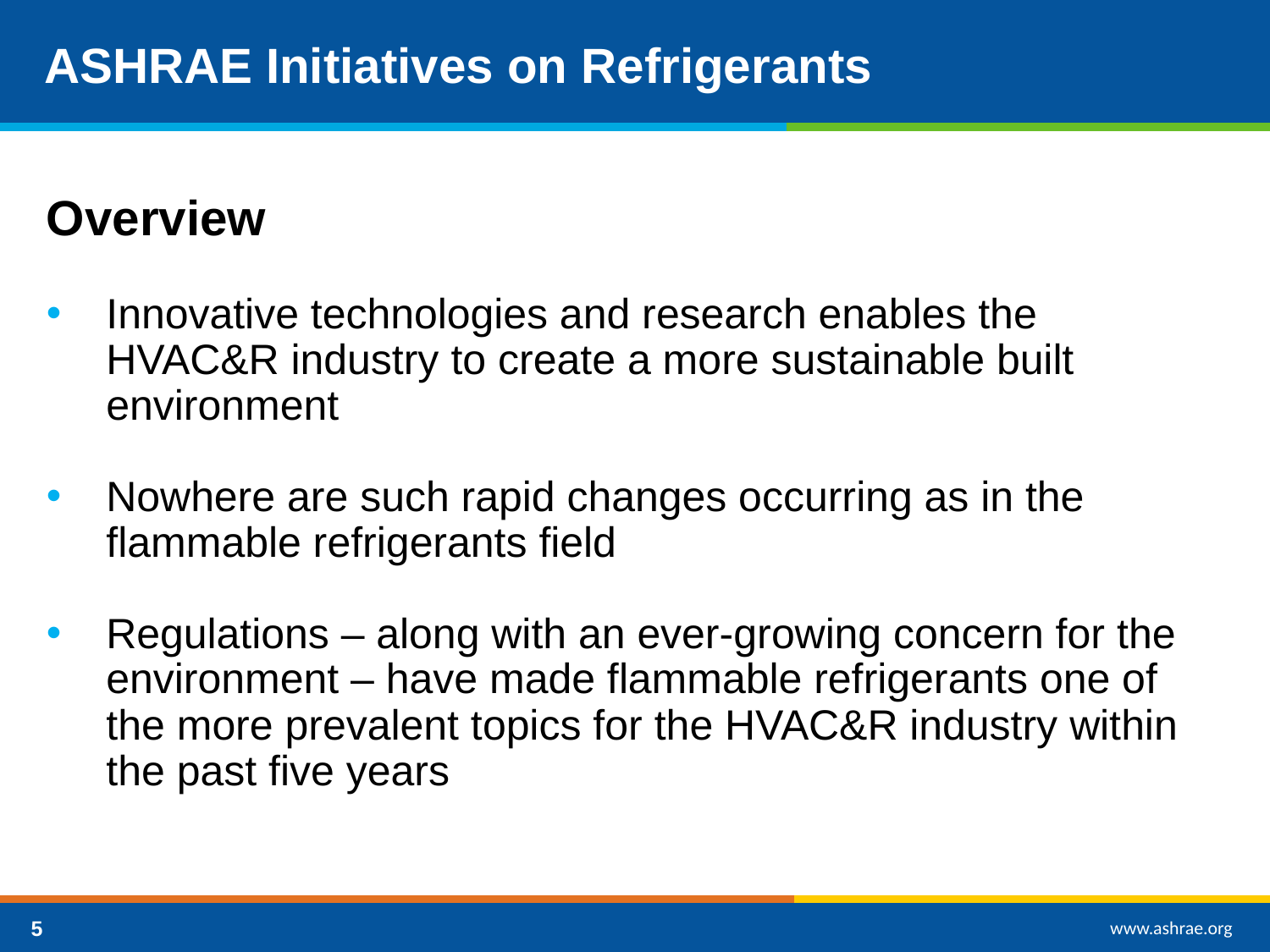

# ASHRAE Initiatives on Refrigerants
Overview

Innovative technologies and research enables the HVAC&R industry to create a more sustainable built environment

Nowhere are such rapid changes occurring as in the flammable refrigerants field

Regulations – along with an ever-growing concern for the environment – have made flammable refrigerants one of the more prevalent topics for the HVAC&R industry within the past five years

5